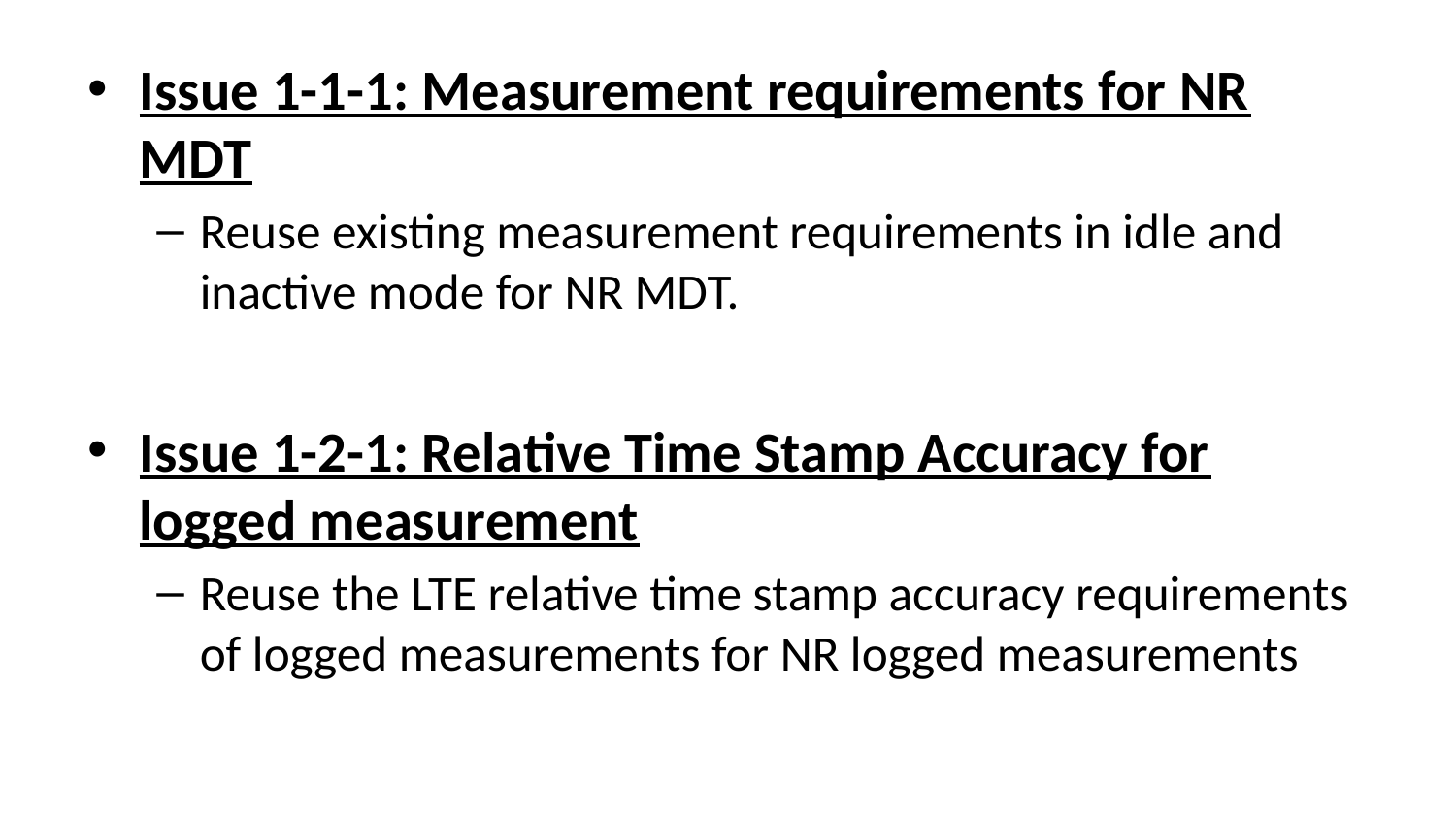

Issue 1-1-1: Measurement requirements for NR MDT
Reuse existing measurement requirements in idle and inactive mode for NR MDT.

Issue 1-2-1: Relative Time Stamp Accuracy for logged measurement
Reuse the LTE relative time stamp accuracy requirements of logged measurements for NR logged measurements